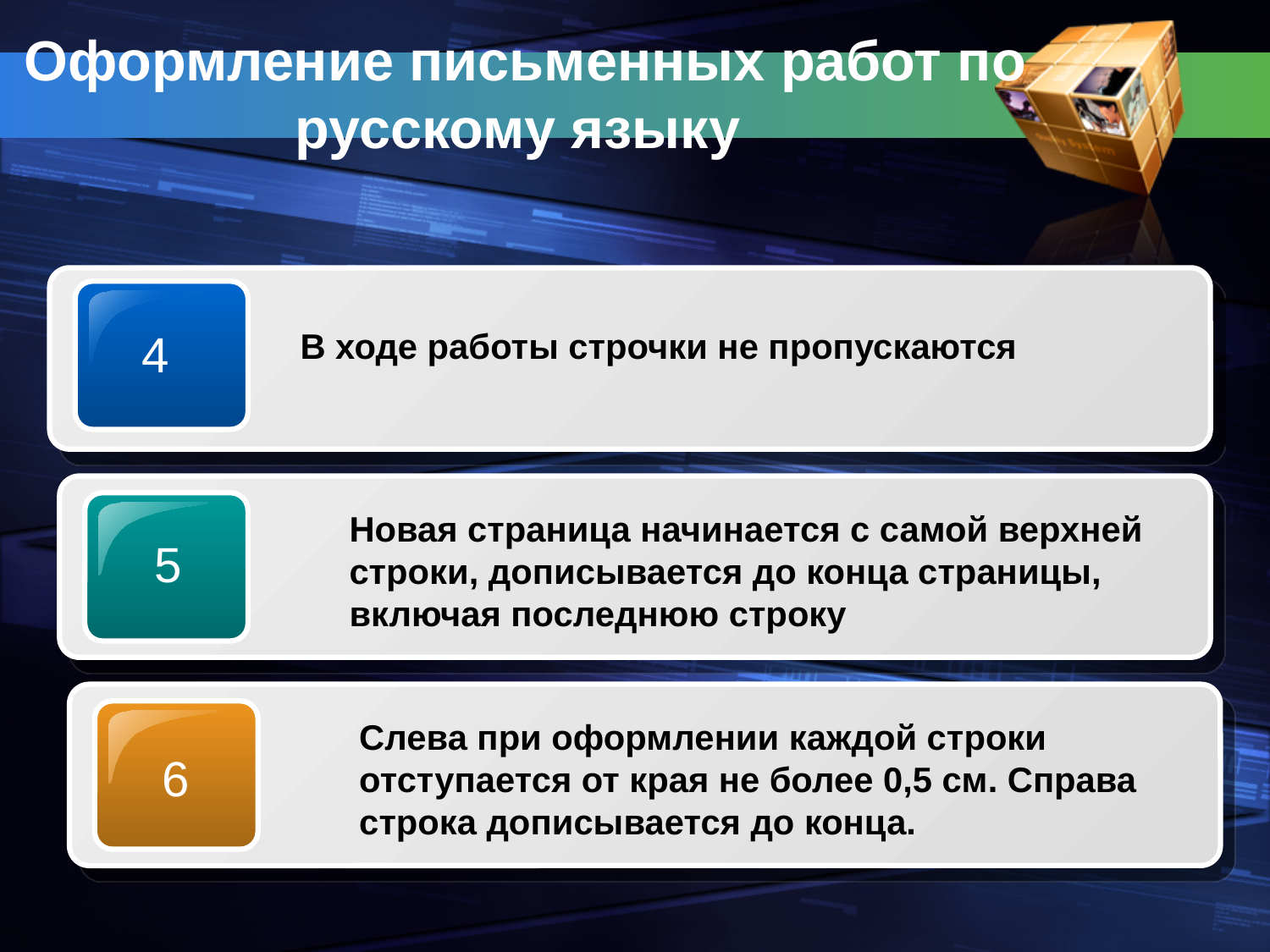

# Оформление письменных работ по русскому языку

4
В ходе работы строчки не пропускаются

Новая страница начинается с самой верхней строки, дописывается до конца страницы, включая последнюю строку

5

Слева при оформлении каждой строки отступается от края не более 0,5 см. Справа строка дописывается до конца.

6